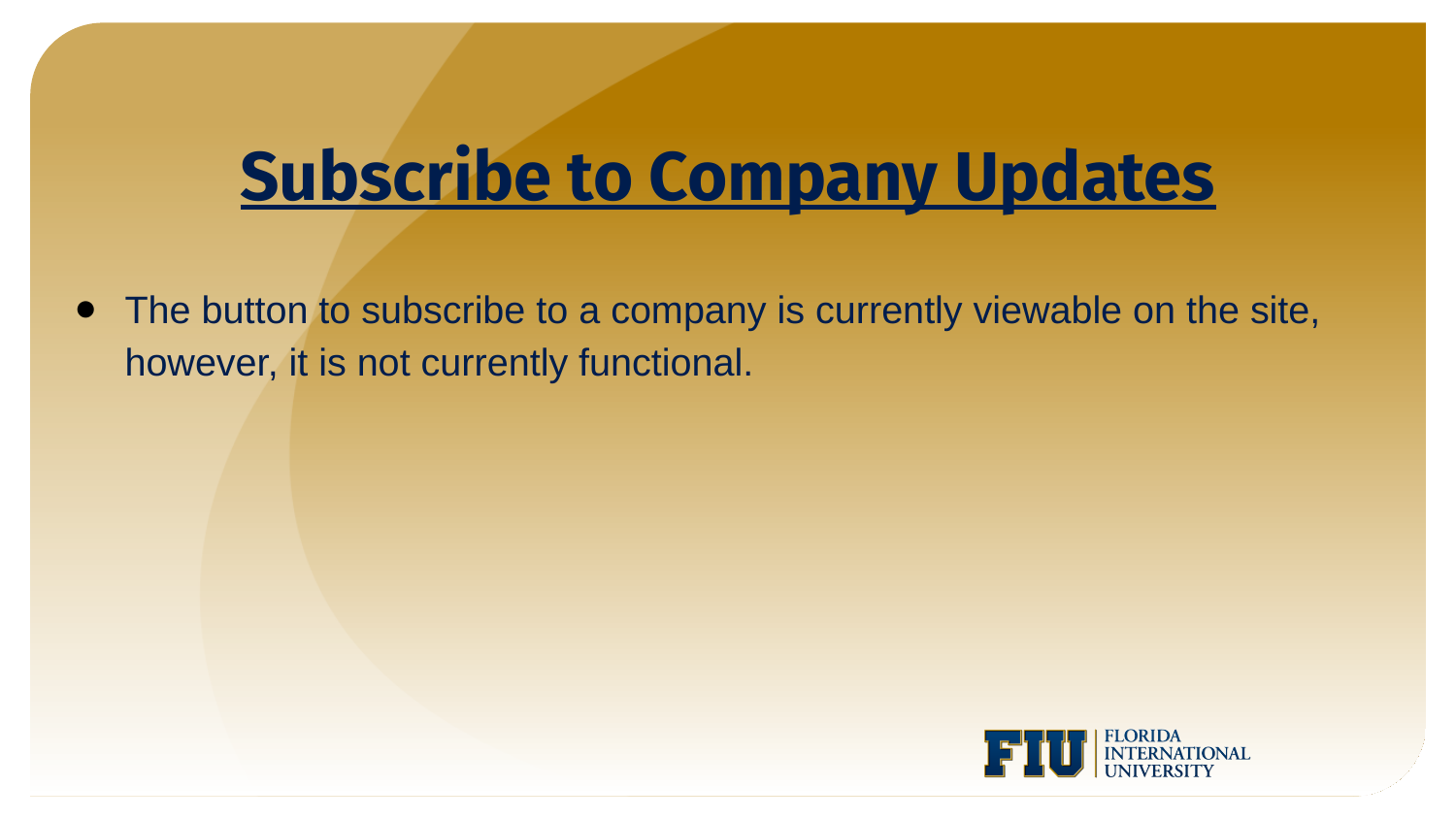

Subscribe to Company Updates
The button to subscribe to a company is currently viewable on the site, however, it is not currently functional.